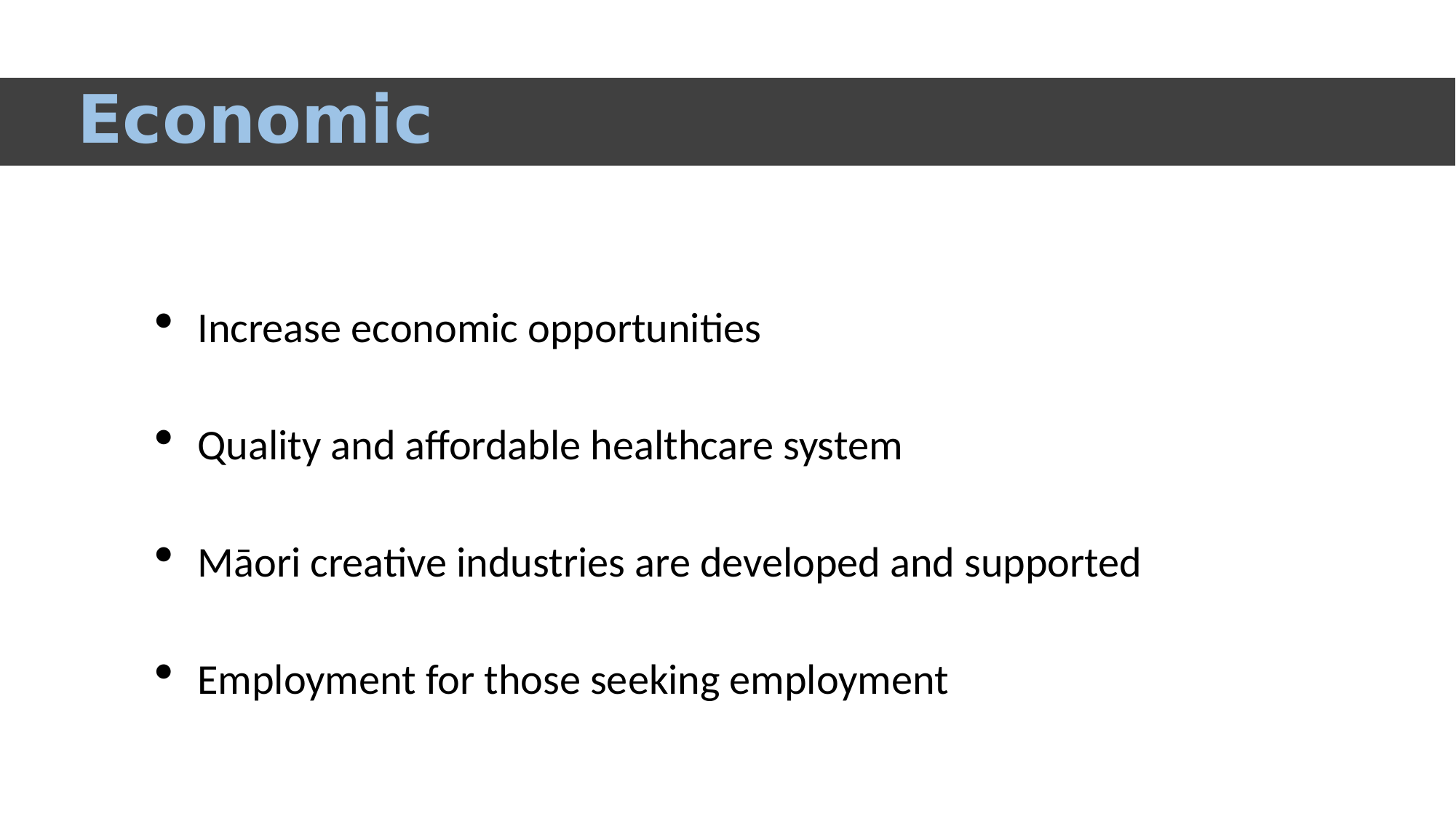

# Economic

Increase economic opportunities

Quality and affordable healthcare system

Māori creative industries are developed and supported

Employment for those seeking employment